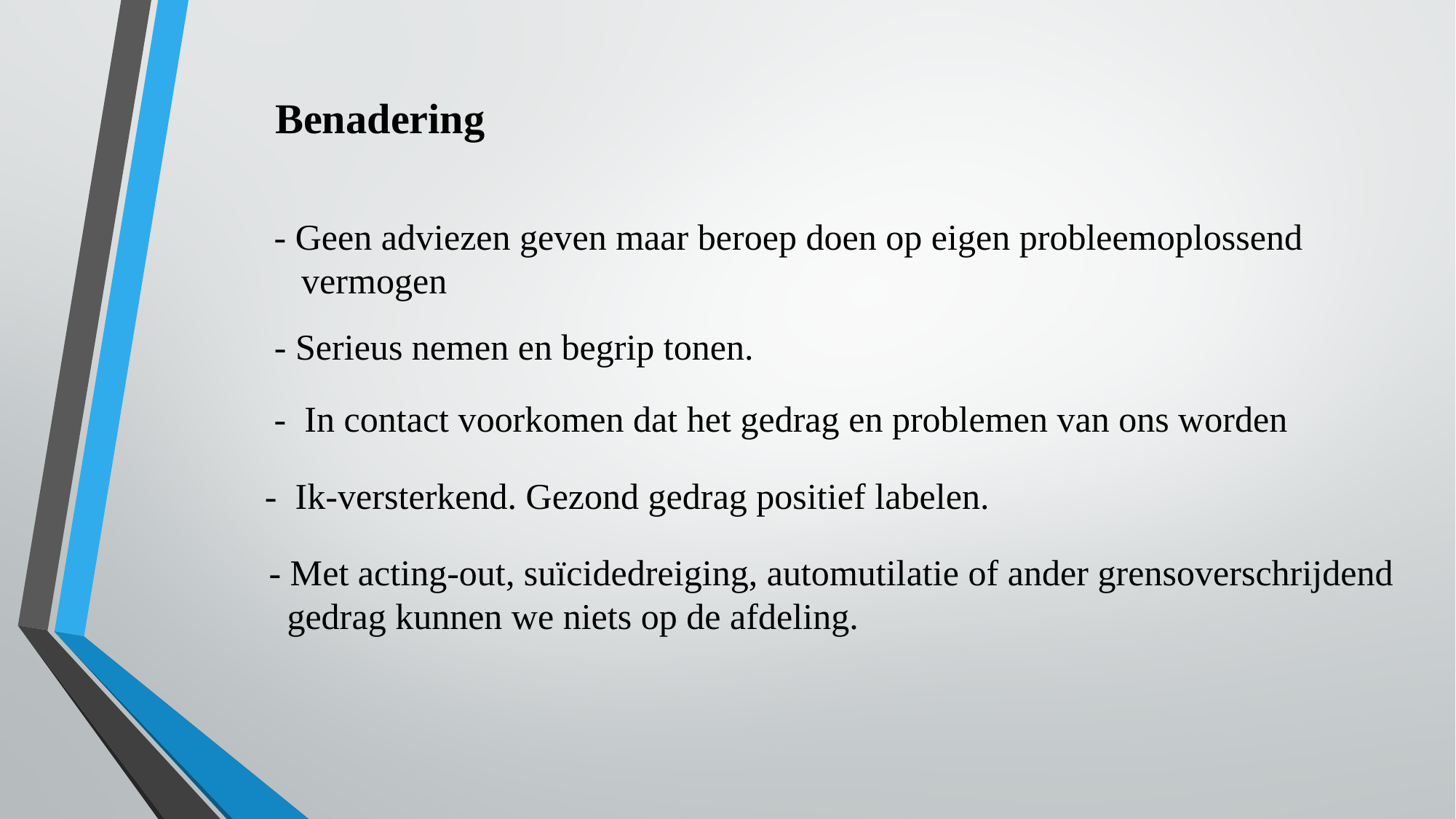

Benadering
- Geen adviezen geven maar beroep doen op eigen probleemoplossend
   vermogen
- Serieus nemen en begrip tonen.
-  In contact voorkomen dat het gedrag en problemen van ons worden
-  Ik-versterkend. Gezond gedrag positief labelen.
  - Met acting-out, suïcidedreiging, automutilatie of ander grensoverschrijdend
    gedrag kunnen we niets op de afdeling.